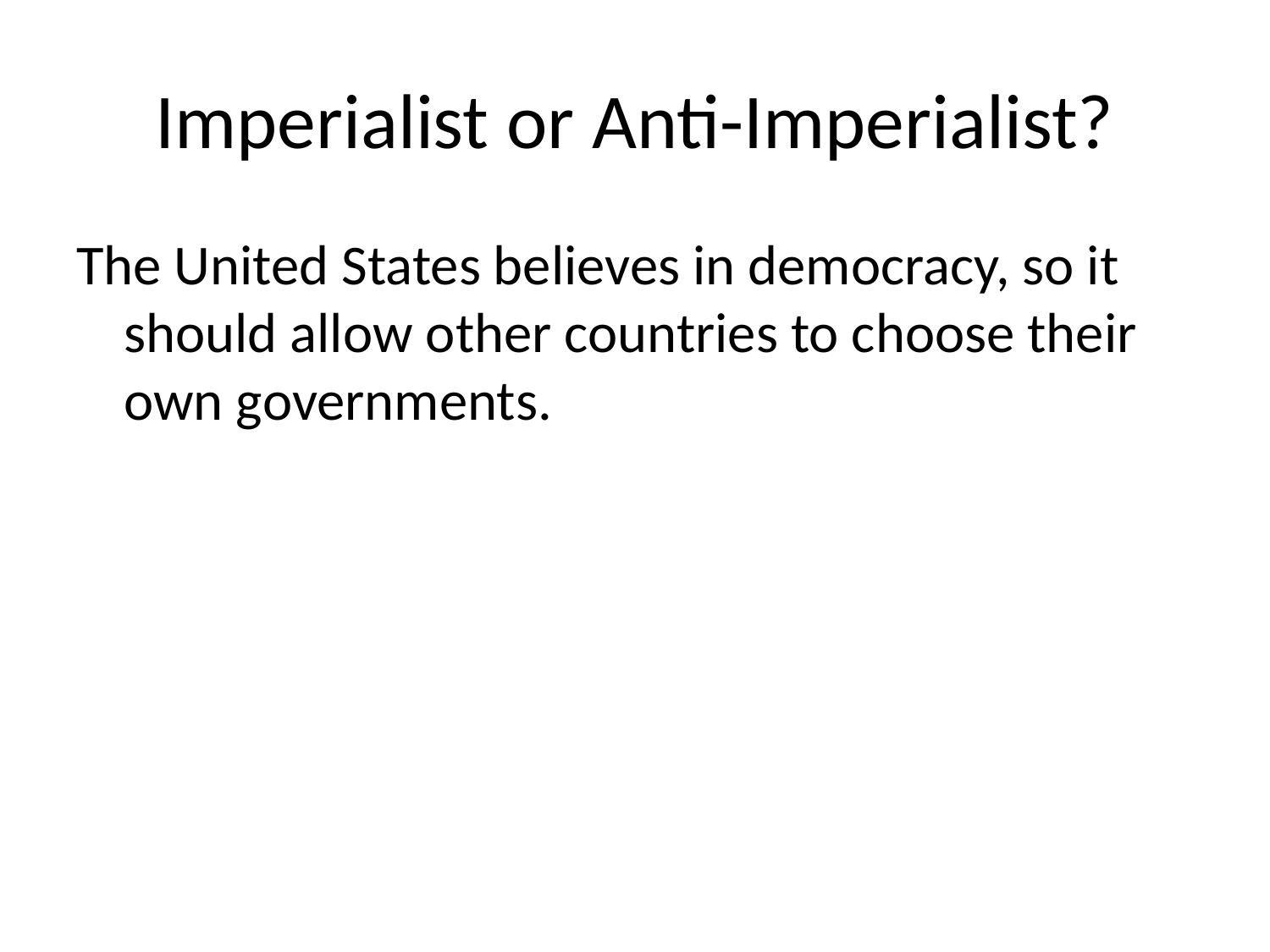

# Imperialist or Anti-Imperialist?
The United States believes in democracy, so it should allow other countries to choose their own governments.